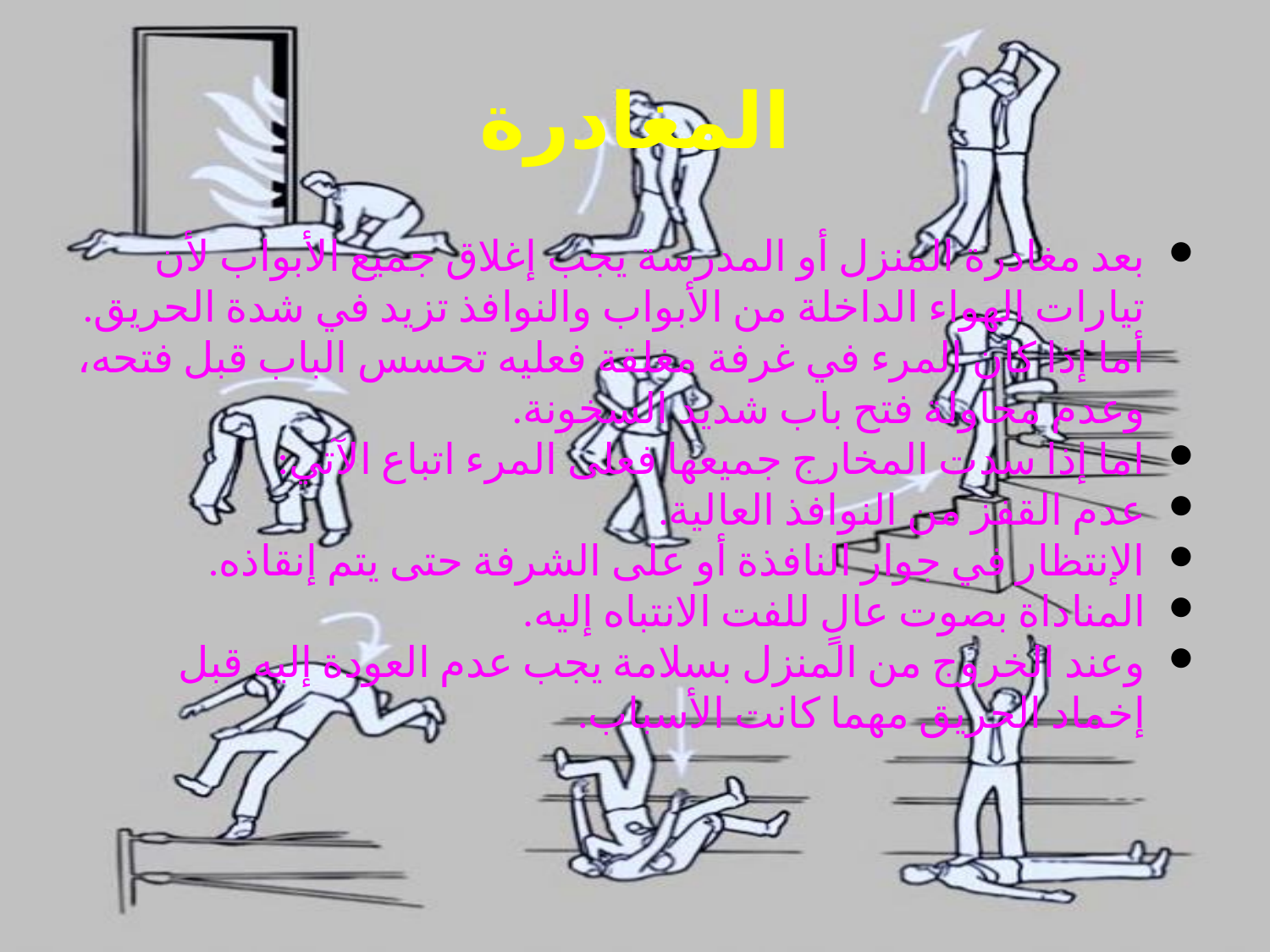

# المغادرة
بعد مغادرة المنزل أو المدرسة يجب إغلاق جميع الأبواب لأن تيارات الهواء الداخلة من الأبواب والنوافذ تزيد في شدة الحريق. أما إذا كان المرء في غرفة مغلقة فعليه تحسس الباب قبل فتحه، وعدم محاولة فتح باب شديد السخونة.
اما إذا سدت المخارج جميعها فعلى المرء اتباع الآتي:
عدم القفز من النوافذ العالية.
الإنتظار في جوار النافذة أو على الشرفة حتى يتم إنقاذه.
المناداة بصوت عالٍ للفت الانتباه إليه.
وعند الخروج من المنزل بسلامة يجب عدم العودة إليه قبل إخماد الحريق مهما كانت الأسباب.